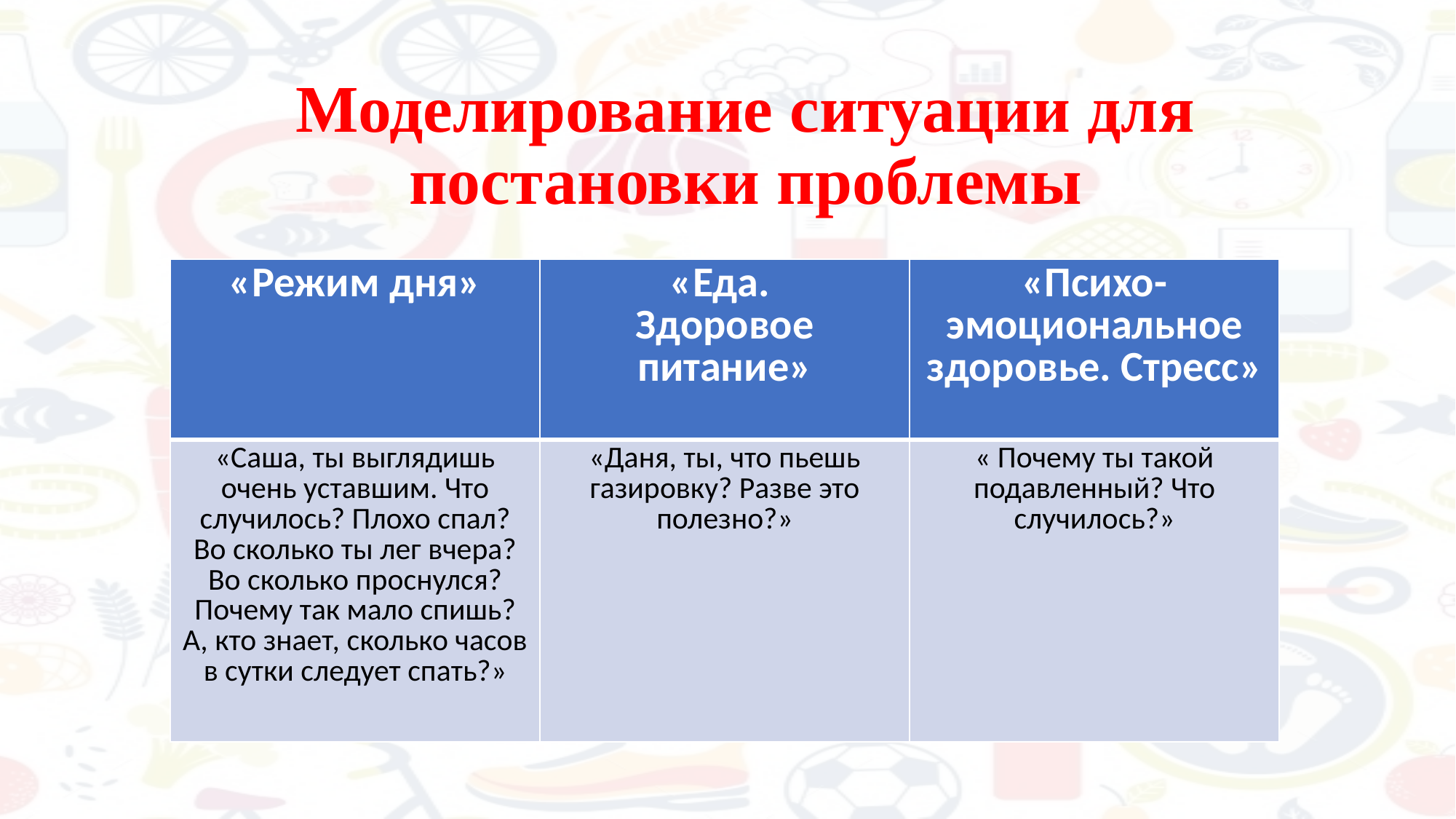

Моделирование ситуации для постановки проблемы
| «Режим дня» | «Еда. Здоровое питание» | «Психо-эмоциональное здоровье. Стресс» |
| --- | --- | --- |
| «Саша, ты выглядишь очень уставшим. Что случилось? Плохо спал? Во сколько ты лег вчера? Во сколько проснулся? Почему так мало спишь? А, кто знает, сколько часов в сутки следует спать?» | «Даня, ты, что пьешь газировку? Разве это полезно?» | « Почему ты такой подавленный? Что случилось?» |